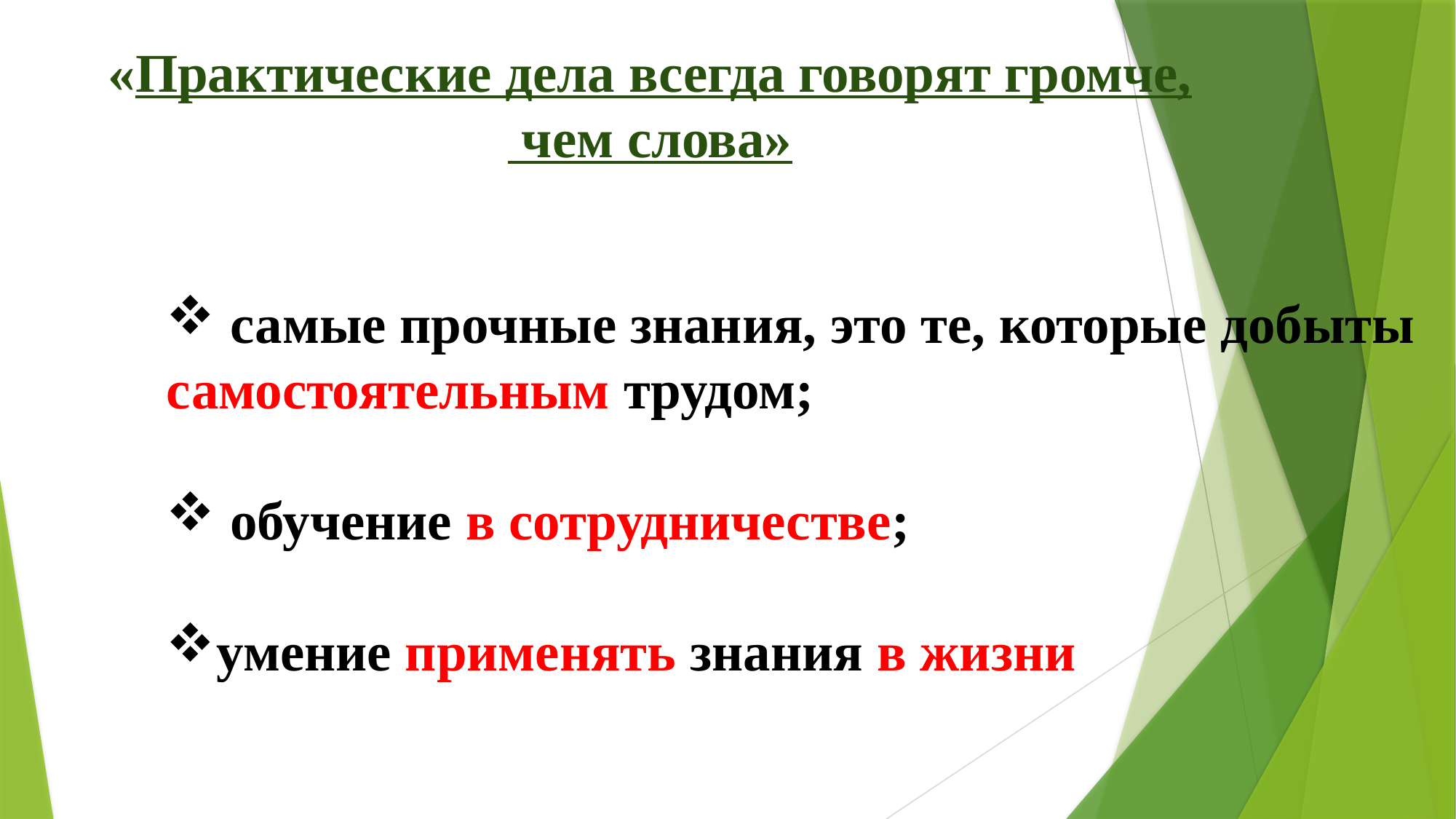

«Практические дела всегда говорят громче,
 чем слова»

 самые прочные знания, это те, которые добыты самостоятельным трудом;

 обучение в сотрудничестве;

умение применять знания в жизни